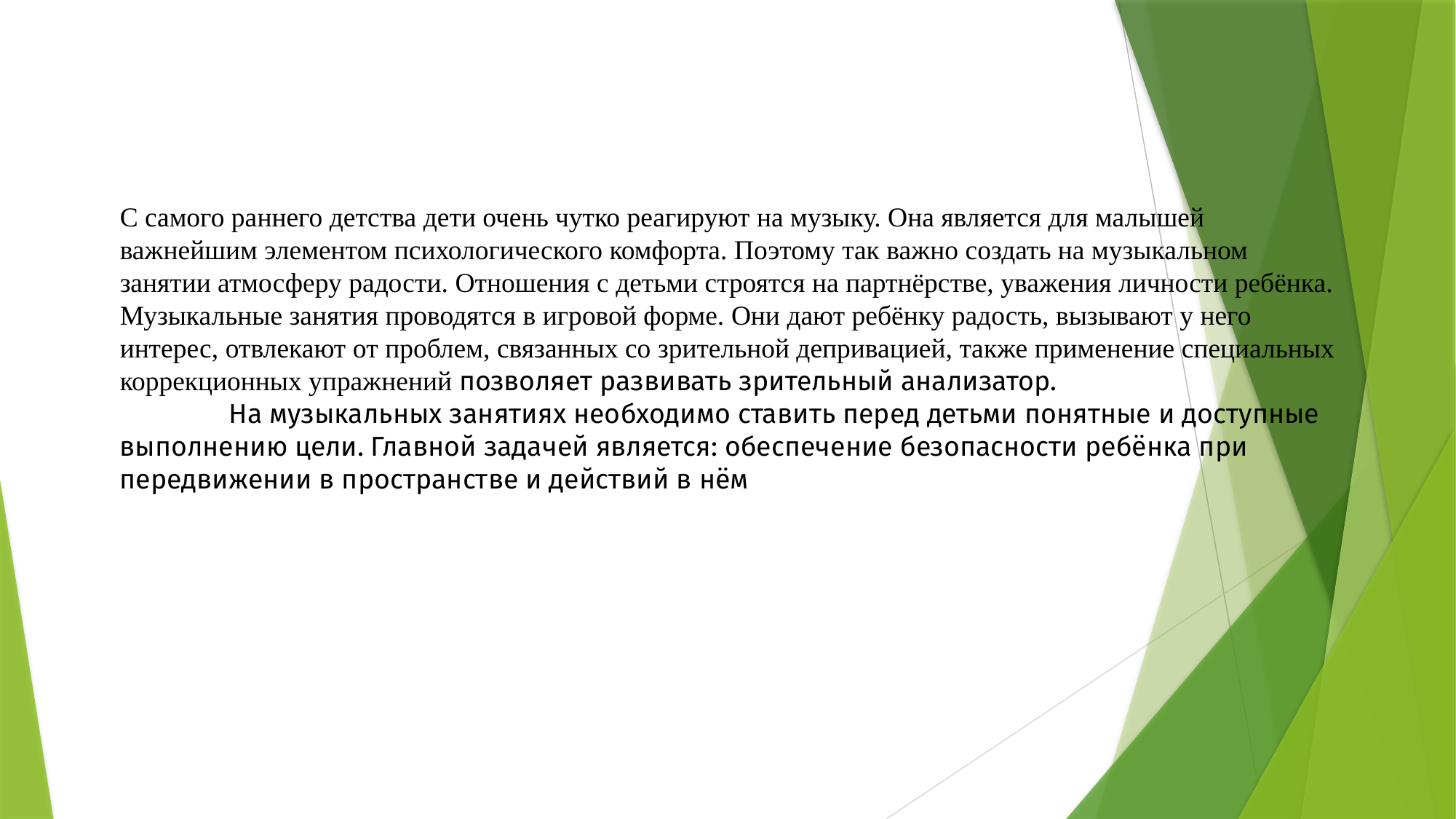

С самого раннего детства дети очень чутко реагируют на музыку. Она является для малышей важнейшим элементом психологического комфорта. Поэтому так важно создать на музыкальном занятии атмосферу радости. Отношения с детьми строятся на партнёрстве, уважения личности ребёнка. Музыкальные занятия проводятся в игровой форме. Они дают ребёнку радость, вызывают у него интерес, отвлекают от проблем, связанных со зрительной депривацией, также применение специальных коррекционных упражнений позволяет развивать зрительный анализатор.
	На музыкальных занятиях необходимо ставить перед детьми понятные и доступные выполнению цели. Главной задачей является: обеспечение безопасности ребёнка при передвижении в пространстве и действий в нём